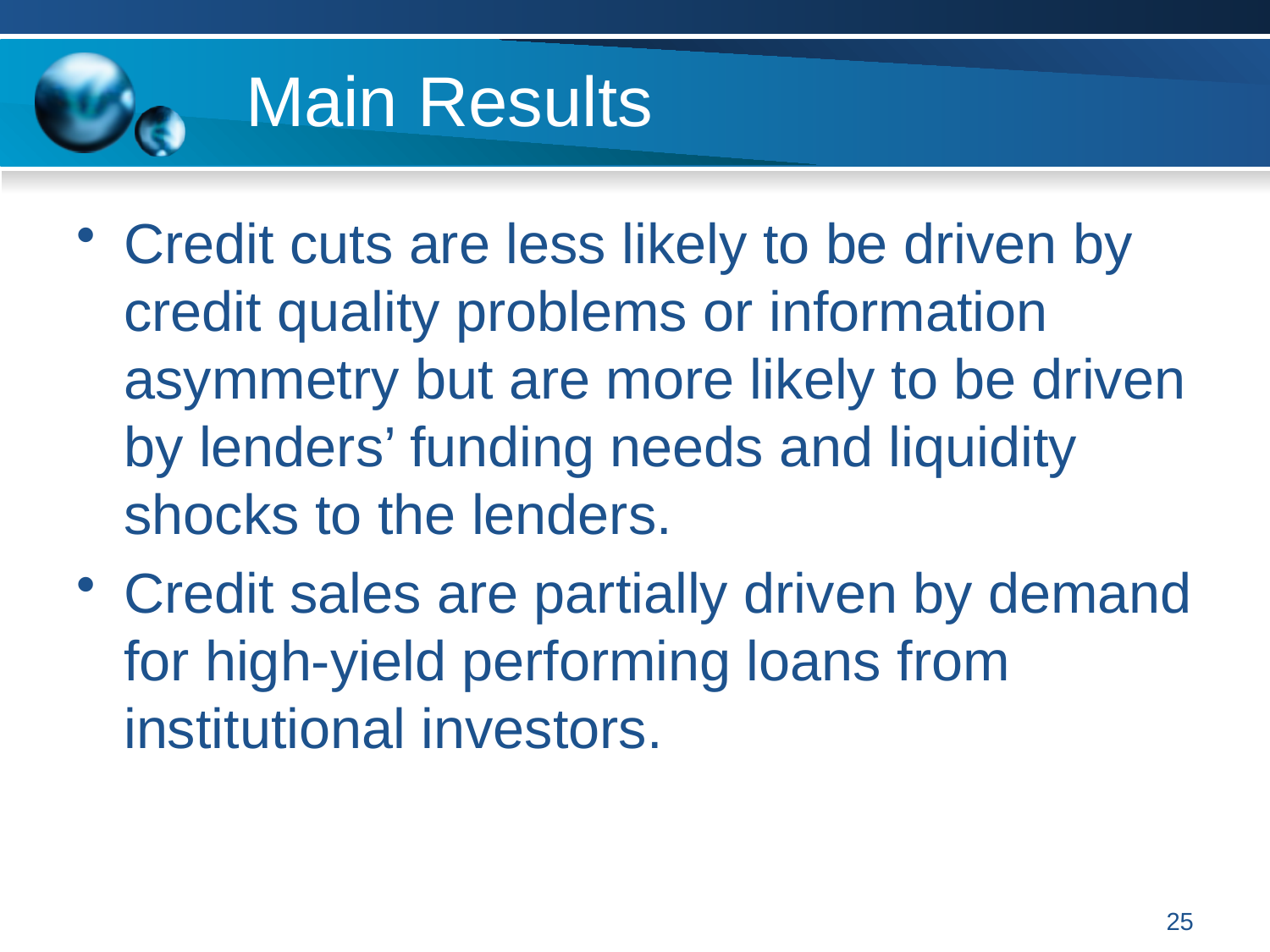

# Main Results
Credit cuts are less likely to be driven by credit quality problems or information asymmetry but are more likely to be driven by lenders’ funding needs and liquidity shocks to the lenders.
Credit sales are partially driven by demand for high-yield performing loans from institutional investors.
25